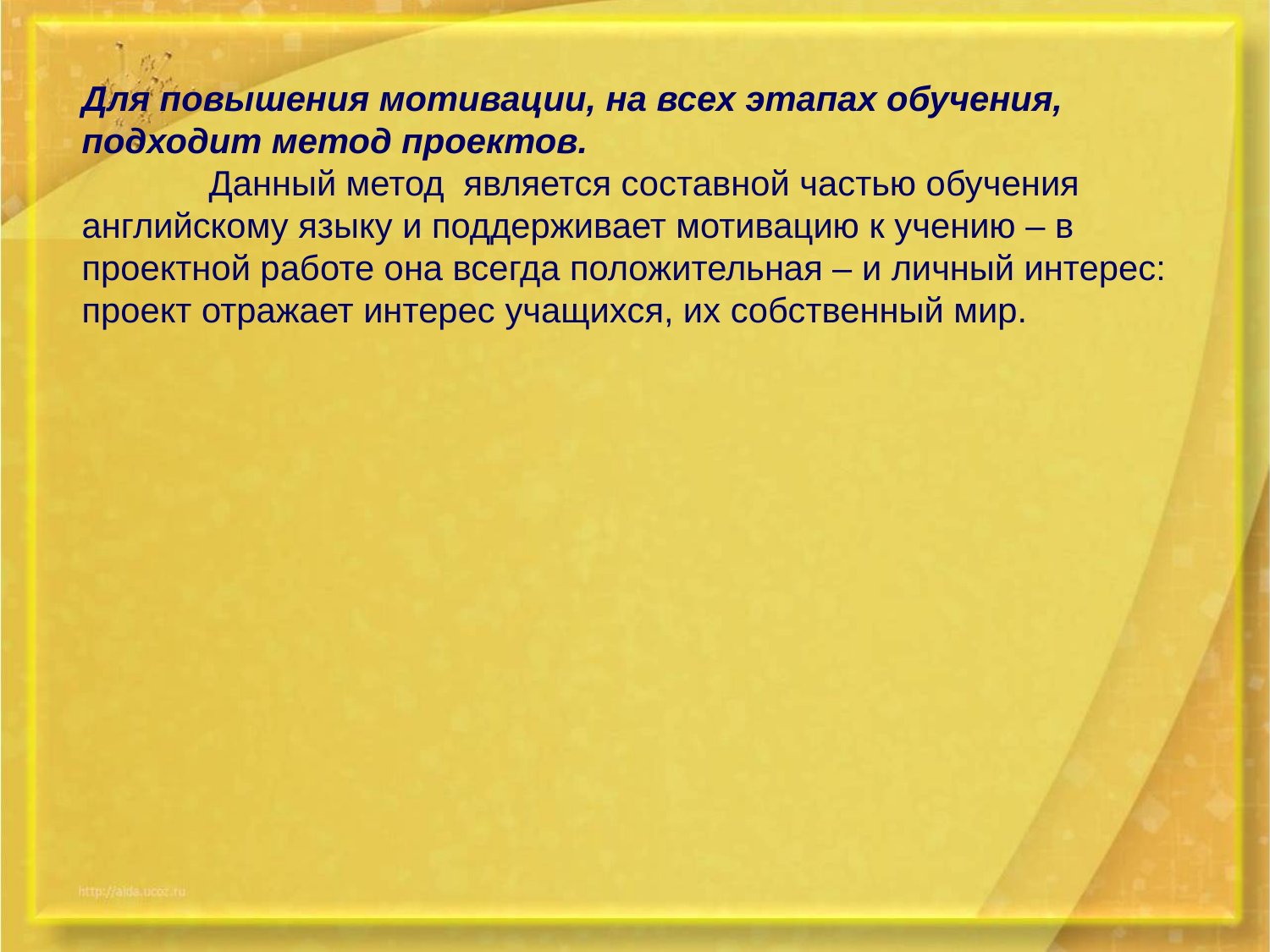

Для повышения мотивации, на всех этапах обучения, подходит метод проектов.
	Данный метод  является составной частью обучения английскому языку и поддерживает мотивацию к учению – в проектной работе она всегда положительная – и личный интерес: проект отражает интерес учащихся, их собственный мир.